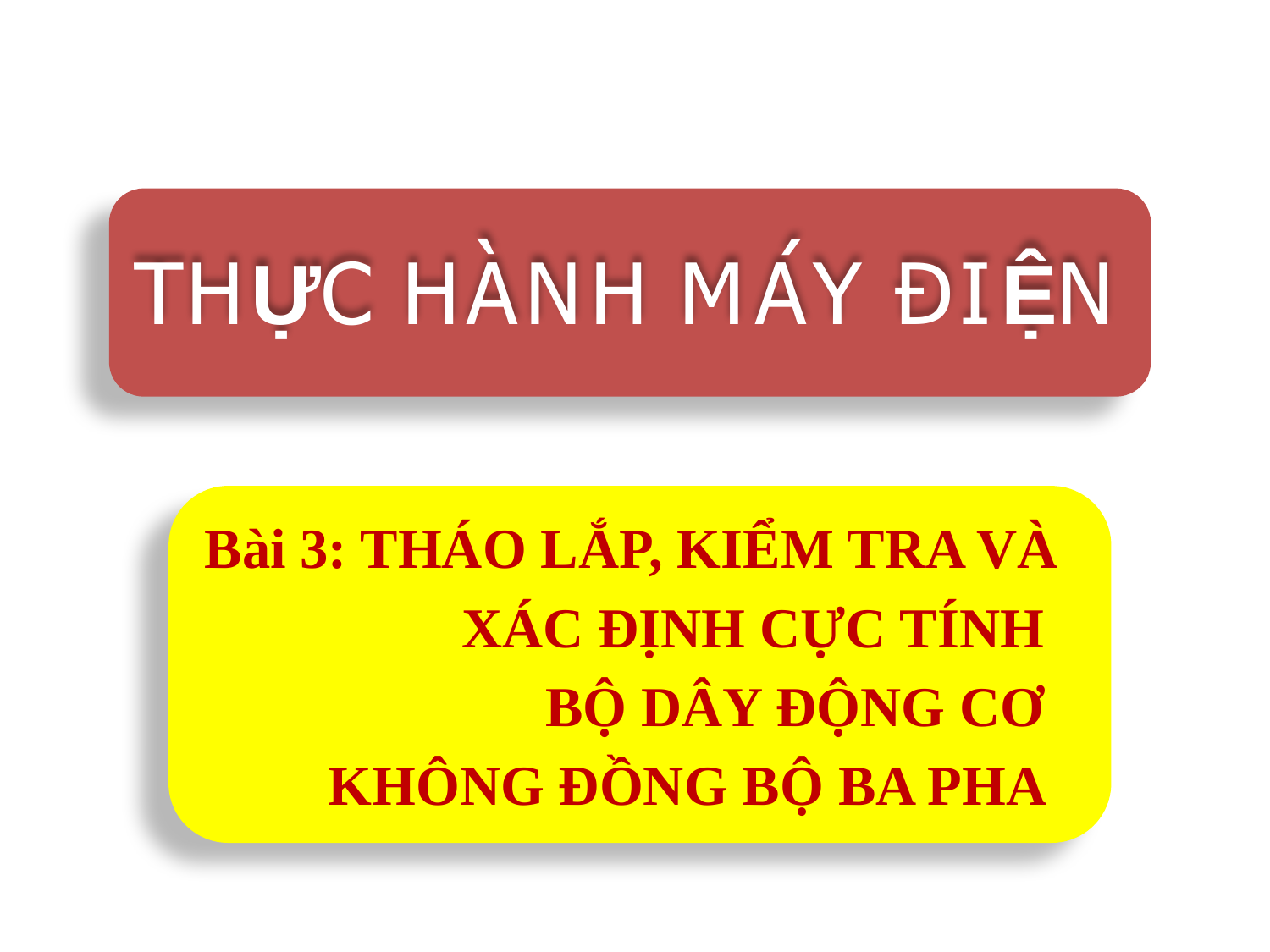

# THỰC HÀNH MÁY ĐIỆN

 Bài 3: THÁO LẮP, KIỂM TRA VÀ
XÁC ĐỊNH CỰC TÍNH
		BỘ DÂY ĐỘNG CƠ
	KHÔNG ĐỒNG BỘ BA PHA